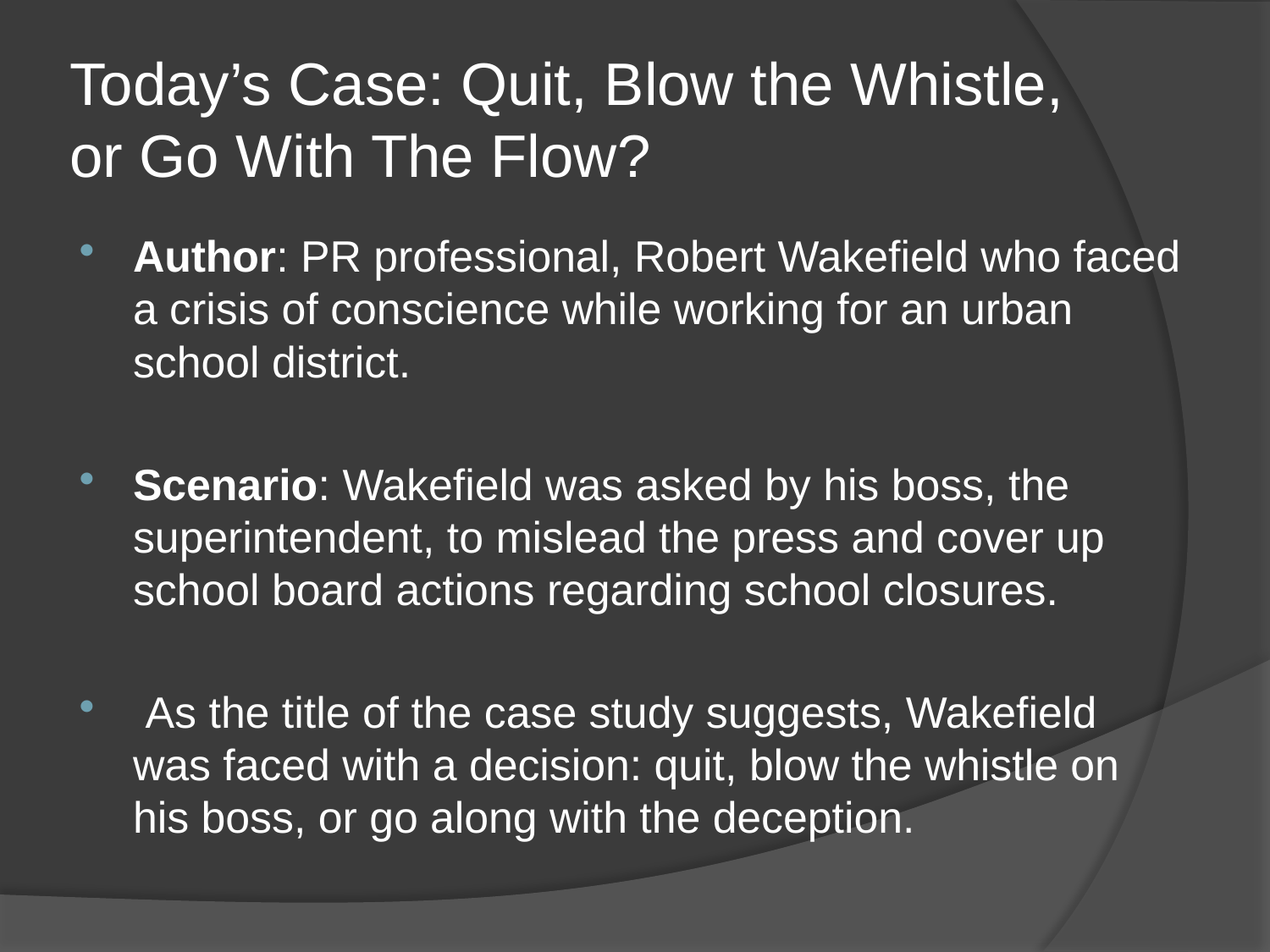

# Today’s Case: Quit, Blow the Whistle, or Go With The Flow?
Author: PR professional, Robert Wakefield who faced a crisis of conscience while working for an urban school district.

Scenario: Wakefield was asked by his boss, the superintendent, to mislead the press and cover up school board actions regarding school closures.

 As the title of the case study suggests, Wakefield was faced with a decision: quit, blow the whistle on his boss, or go along with the deception.